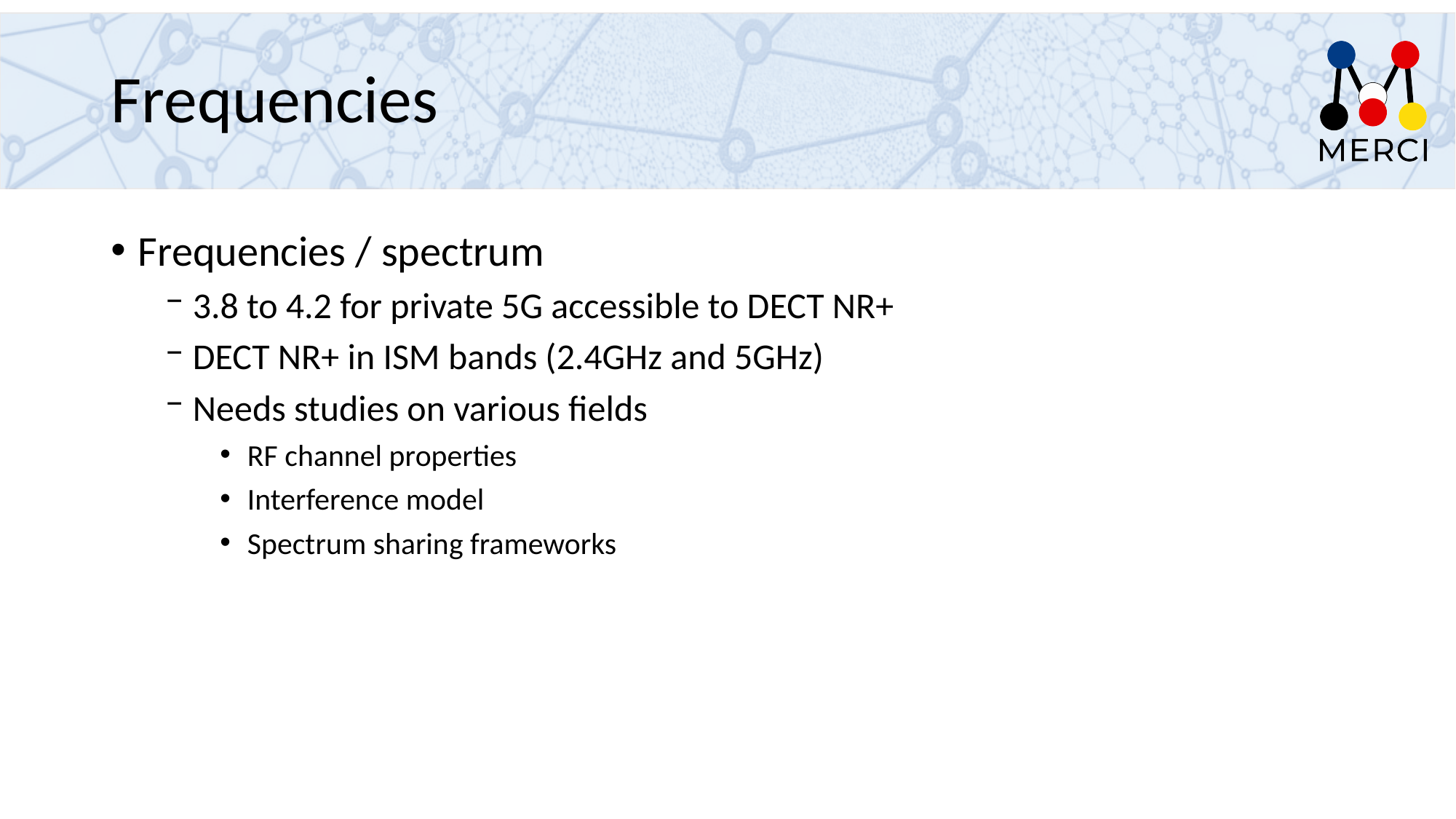

# Frequencies
Frequencies / spectrum
3.8 to 4.2 for private 5G accessible to DECT NR+
DECT NR+ in ISM bands (2.4GHz and 5GHz)
Needs studies on various fields
RF channel properties
Interference model
Spectrum sharing frameworks